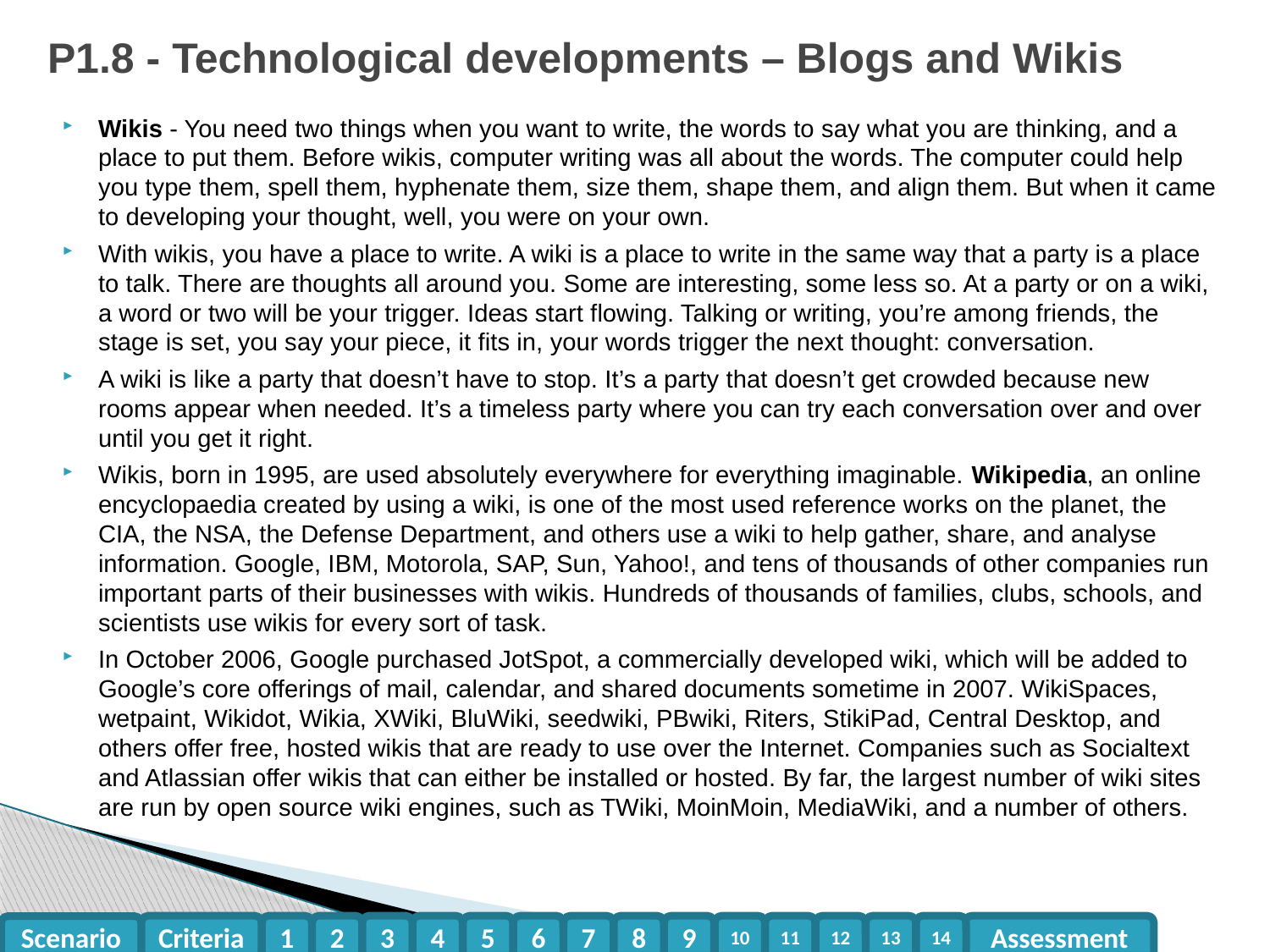

# P1.8 - Technological developments – Blogs and Wikis
Wikis - You need two things when you want to write, the words to say what you are thinking, and a place to put them. Before wikis, computer writing was all about the words. The computer could help you type them, spell them, hyphenate them, size them, shape them, and align them. But when it came to developing your thought, well, you were on your own.
With wikis, you have a place to write. A wiki is a place to write in the same way that a party is a place to talk. There are thoughts all around you. Some are interesting, some less so. At a party or on a wiki, a word or two will be your trigger. Ideas start flowing. Talking or writing, you’re among friends, the stage is set, you say your piece, it fits in, your words trigger the next thought: conversation.
A wiki is like a party that doesn’t have to stop. It’s a party that doesn’t get crowded because new rooms appear when needed. It’s a timeless party where you can try each conversation over and over until you get it right.
Wikis, born in 1995, are used absolutely everywhere for everything imaginable. Wikipedia, an online encyclopaedia created by using a wiki, is one of the most used reference works on the planet, the CIA, the NSA, the Defense Department, and others use a wiki to help gather, share, and analyse information. Google, IBM, Motorola, SAP, Sun, Yahoo!, and tens of thousands of other companies run important parts of their businesses with wikis. Hundreds of thousands of families, clubs, schools, and scientists use wikis for every sort of task.
In October 2006, Google purchased JotSpot, a commercially developed wiki, which will be added to Google’s core offerings of mail, calendar, and shared documents sometime in 2007. WikiSpaces, wetpaint, Wikidot, Wikia, XWiki, BluWiki, seedwiki, PBwiki, Riters, StikiPad, Central Desktop, and others offer free, hosted wikis that are ready to use over the Internet. Companies such as Socialtext and Atlassian offer wikis that can either be installed or hosted. By far, the largest number of wiki sites are run by open source wiki engines, such as TWiki, MoinMoin, MediaWiki, and a number of others.